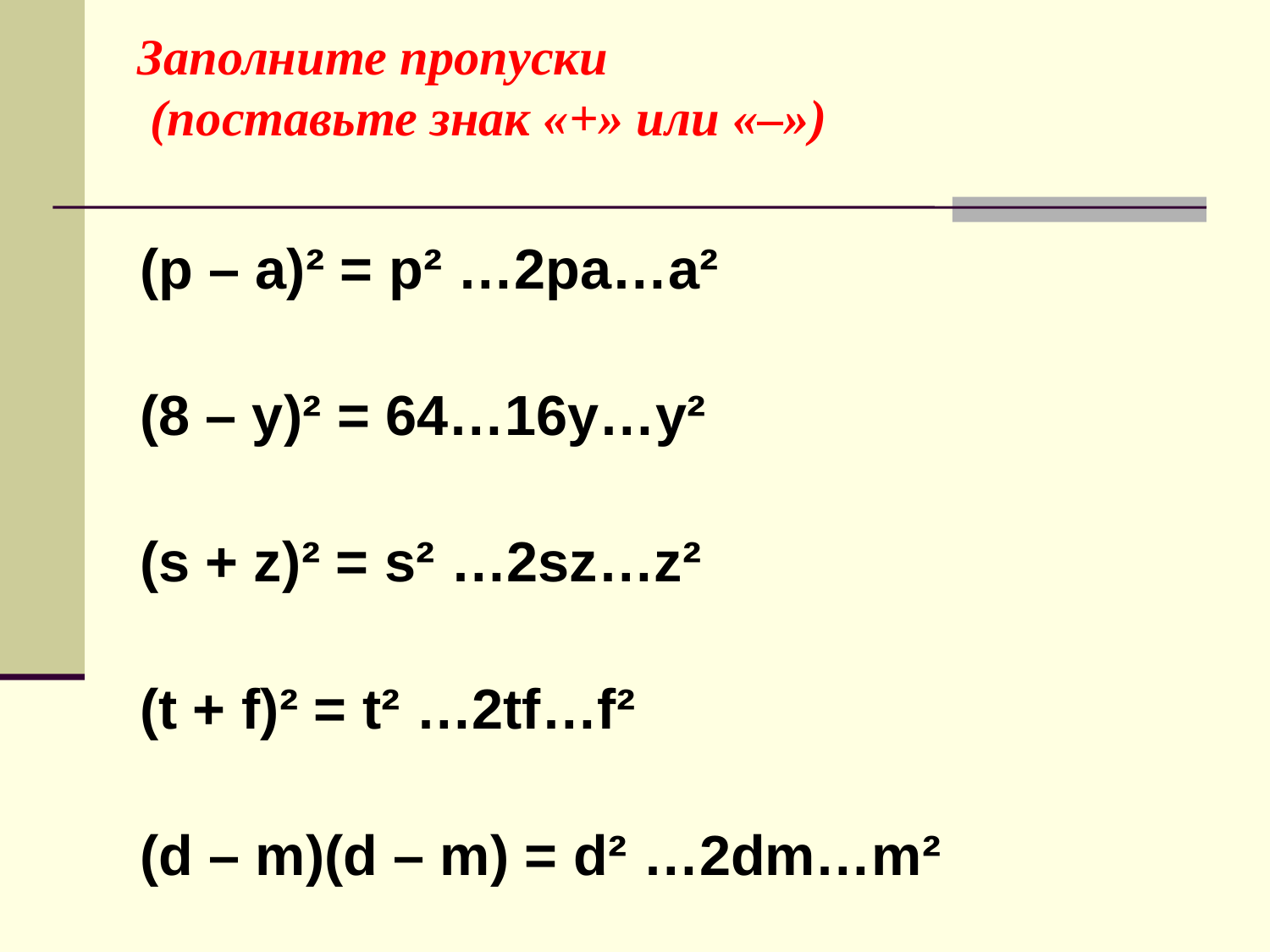

Заполните пропуски
 (поставьте знак «+» или «–»)
(р – а)² = р² …2ра…а²
(8 – у)² = 64…16у…у²
(s + z)² = s² …2sz…z²
(t + f)² = t² …2tf…f²
(d – m)(d – m) = d² …2dm…m²